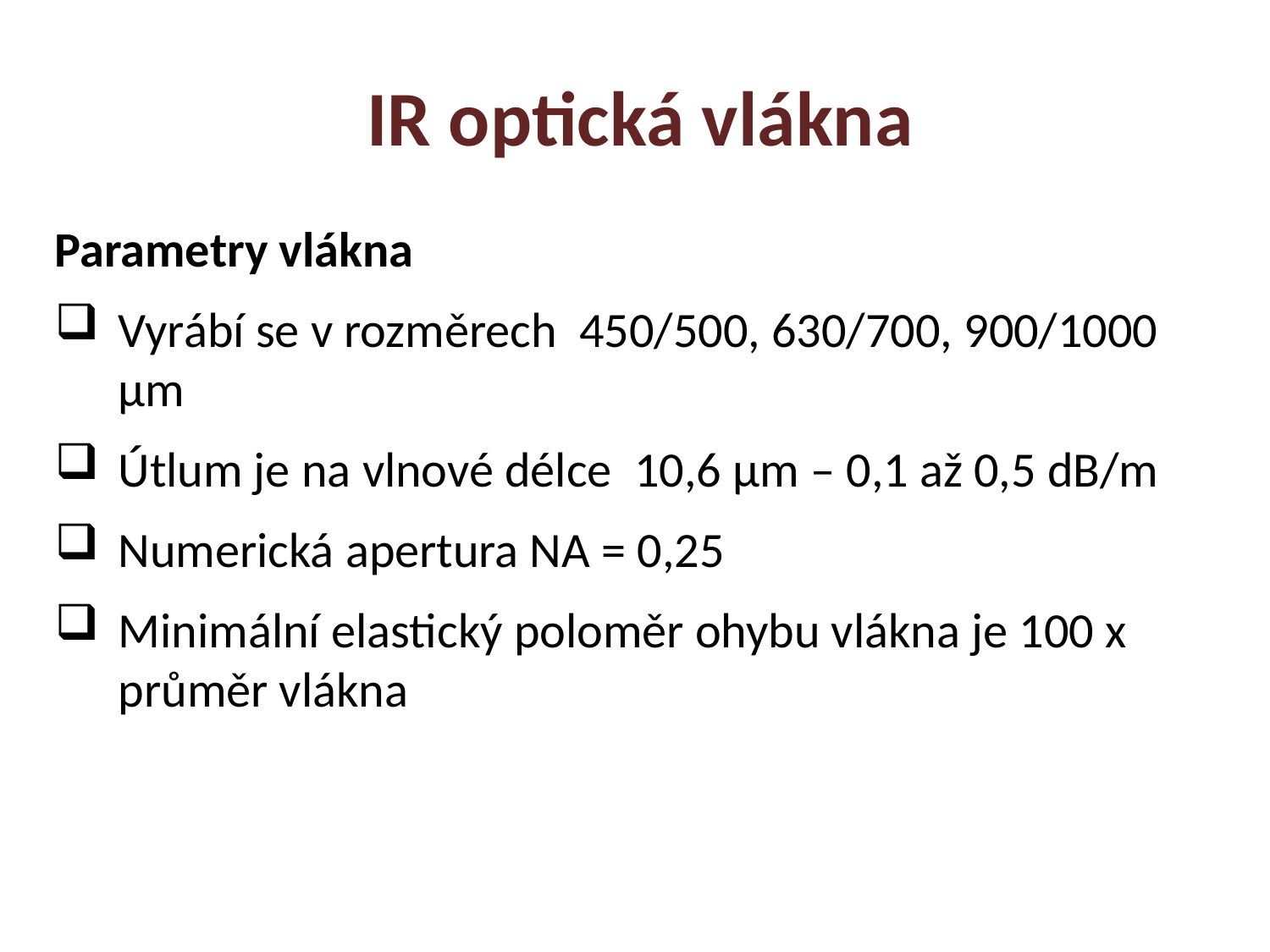

IR optická vlákna
Parametry vlákna
Vyrábí se v rozměrech  450/500, 630/700, 900/1000 μm
Útlum je na vlnové délce  10,6 μm – 0,1 až 0,5 dB/m
Numerická apertura NA = 0,25
Minimální elastický poloměr ohybu vlákna je 100 x průměr vlákna